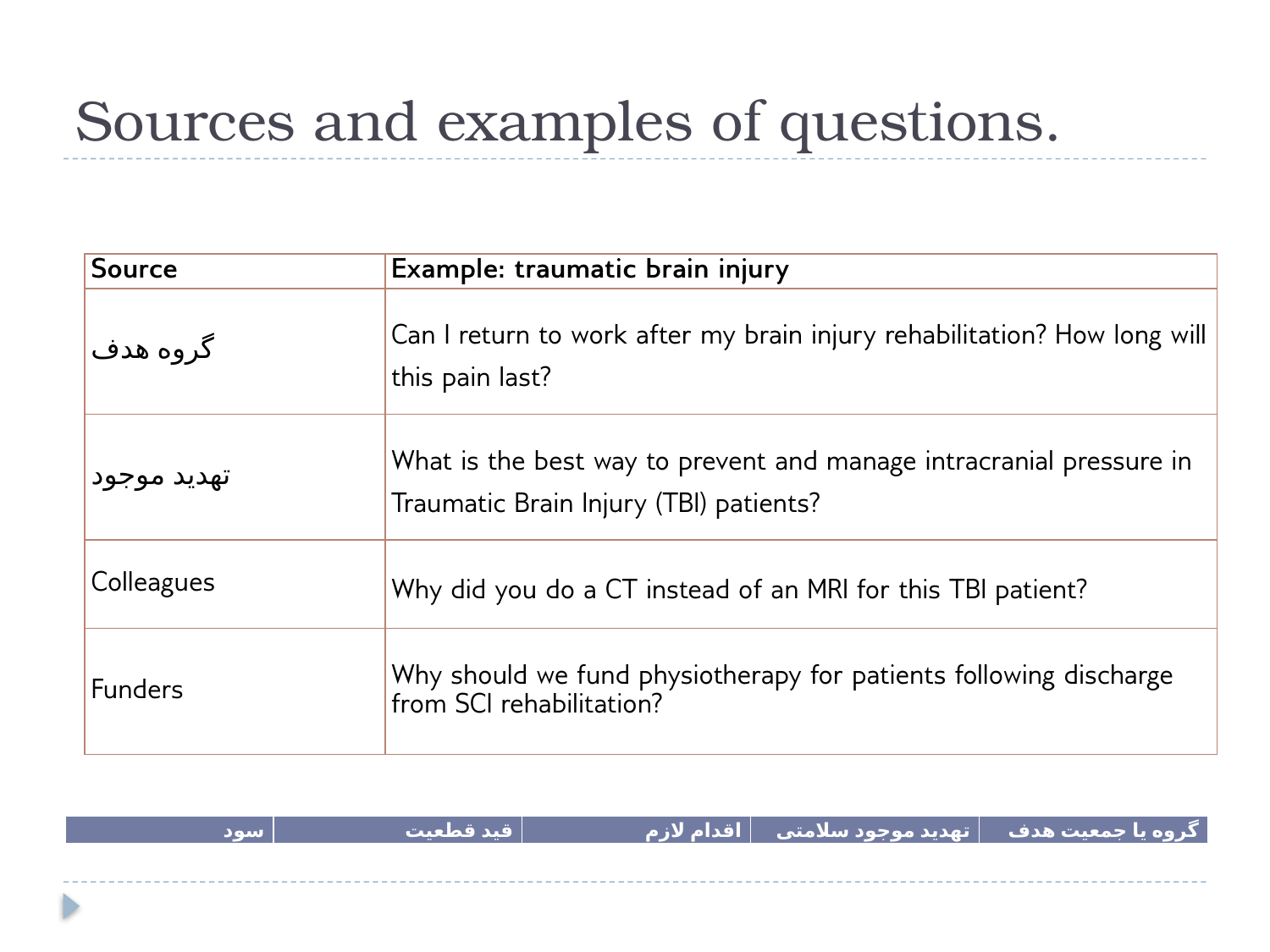

# Sources and examples of questions.
| Source | Example: traumatic brain injury |
| --- | --- |
| گروه هدف | Can I return to work after my brain injury rehabilitation? How long will this pain last? |
| تهدید موجود | What is the best way to prevent and manage intracranial pressure in Traumatic Brain Injury (TBI) patients? |
| Colleagues | Why did you do a CT instead of an MRI for this TBI patient? |
| Funders | Why should we fund physiotherapy for patients following discharge from SCI rehabilitation? |
| سود | قید قطعیت | اقدام لازم | تهدید موجود سلامتی | گروه یا جمعیت هدف |
| --- | --- | --- | --- | --- |